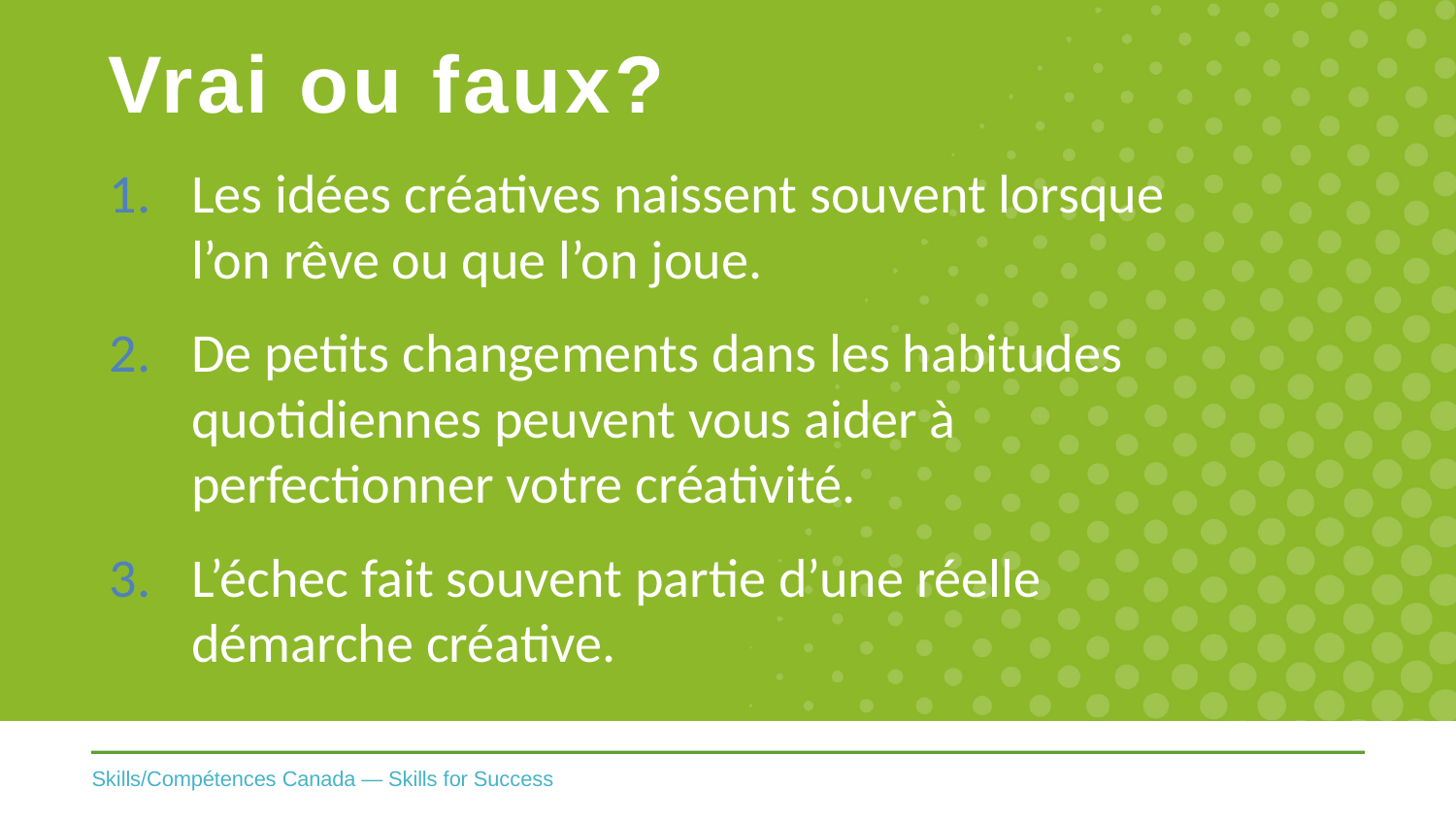

# Vrai ou faux?
Les idées créatives naissent souvent lorsque l’on rêve ou que l’on joue.
De petits changements dans les habitudes quotidiennes peuvent vous aider à perfectionner votre créativité.
L’échec fait souvent partie d’une réelle démarche créative.